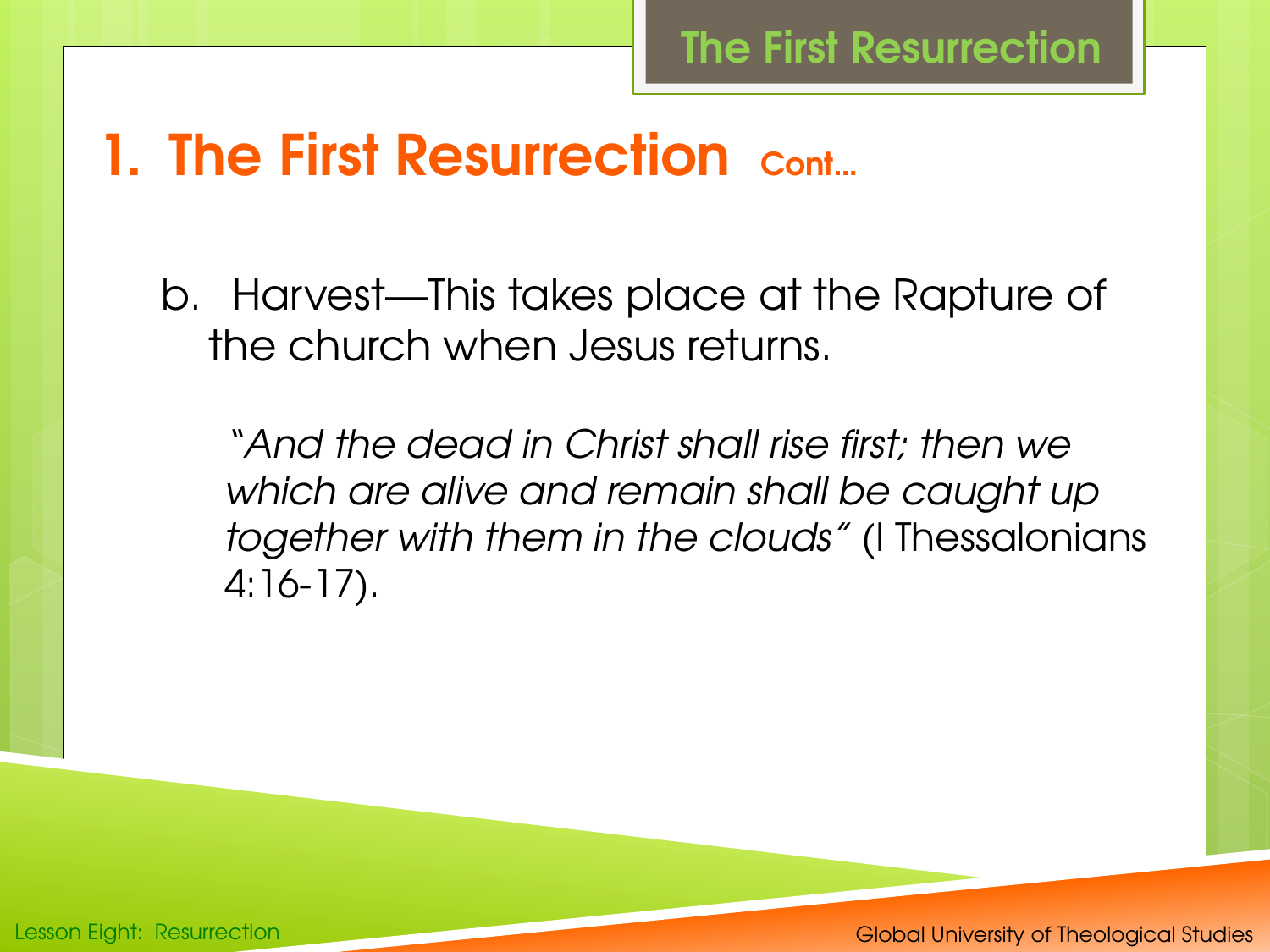

The First Resurrection
The First Resurrection  Cont…

  Harvest—This takes place at the Rapture of  the church when Jesus returns.

“And the dead in Christ shall rise first; then we which are alive and remain shall be caught up together with them in the clouds” (I Thessalonians 4:16-17).

 Global University of Theological Studies
Lesson Eight:  Resurrection